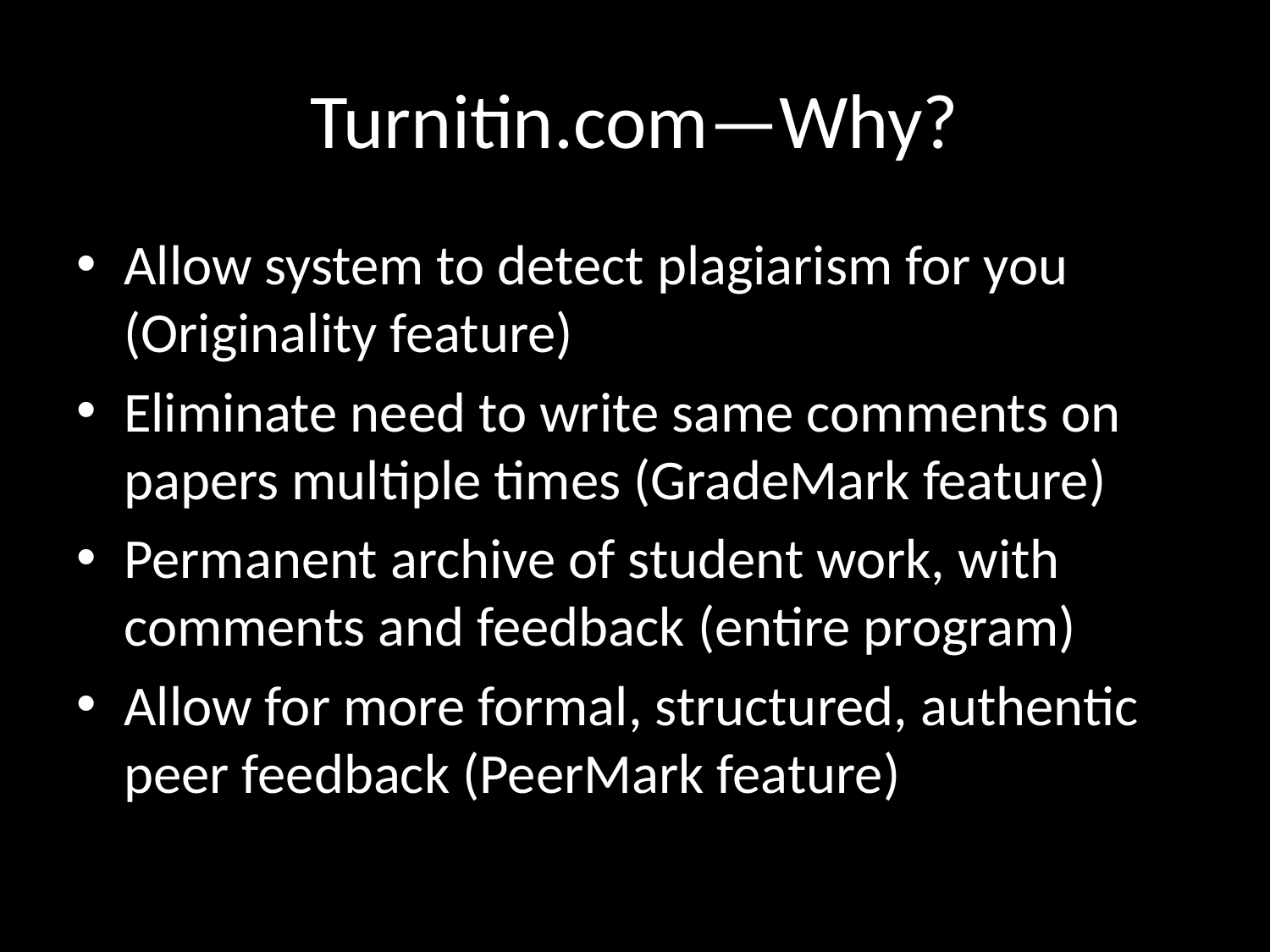

# Turnitin.com—Why?
Allow system to detect plagiarism for you (Originality feature)
Eliminate need to write same comments on papers multiple times (GradeMark feature)
Permanent archive of student work, with comments and feedback (entire program)
Allow for more formal, structured, authentic peer feedback (PeerMark feature)